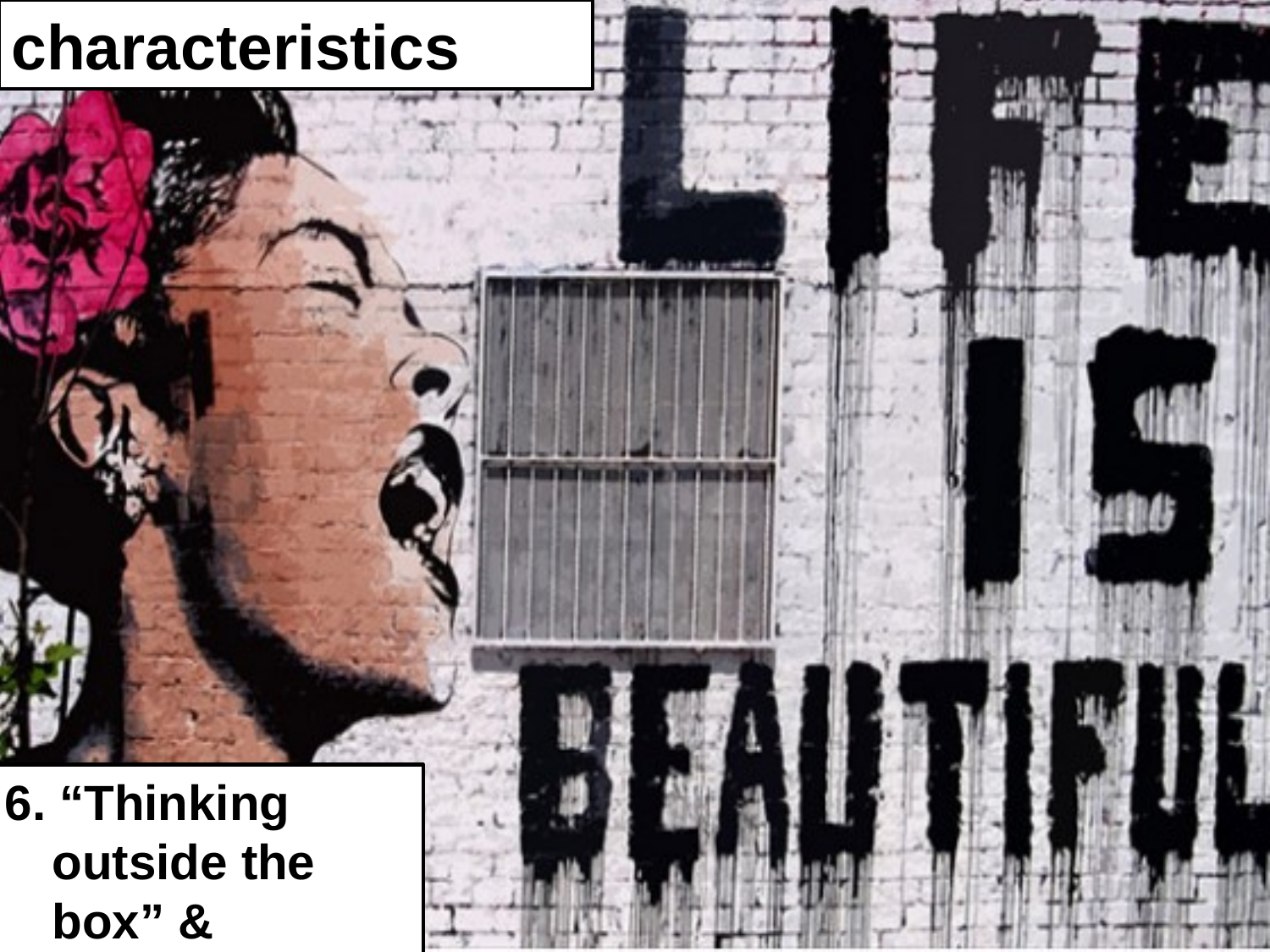

characteristics
6. “Thinking outside the box” & creativity